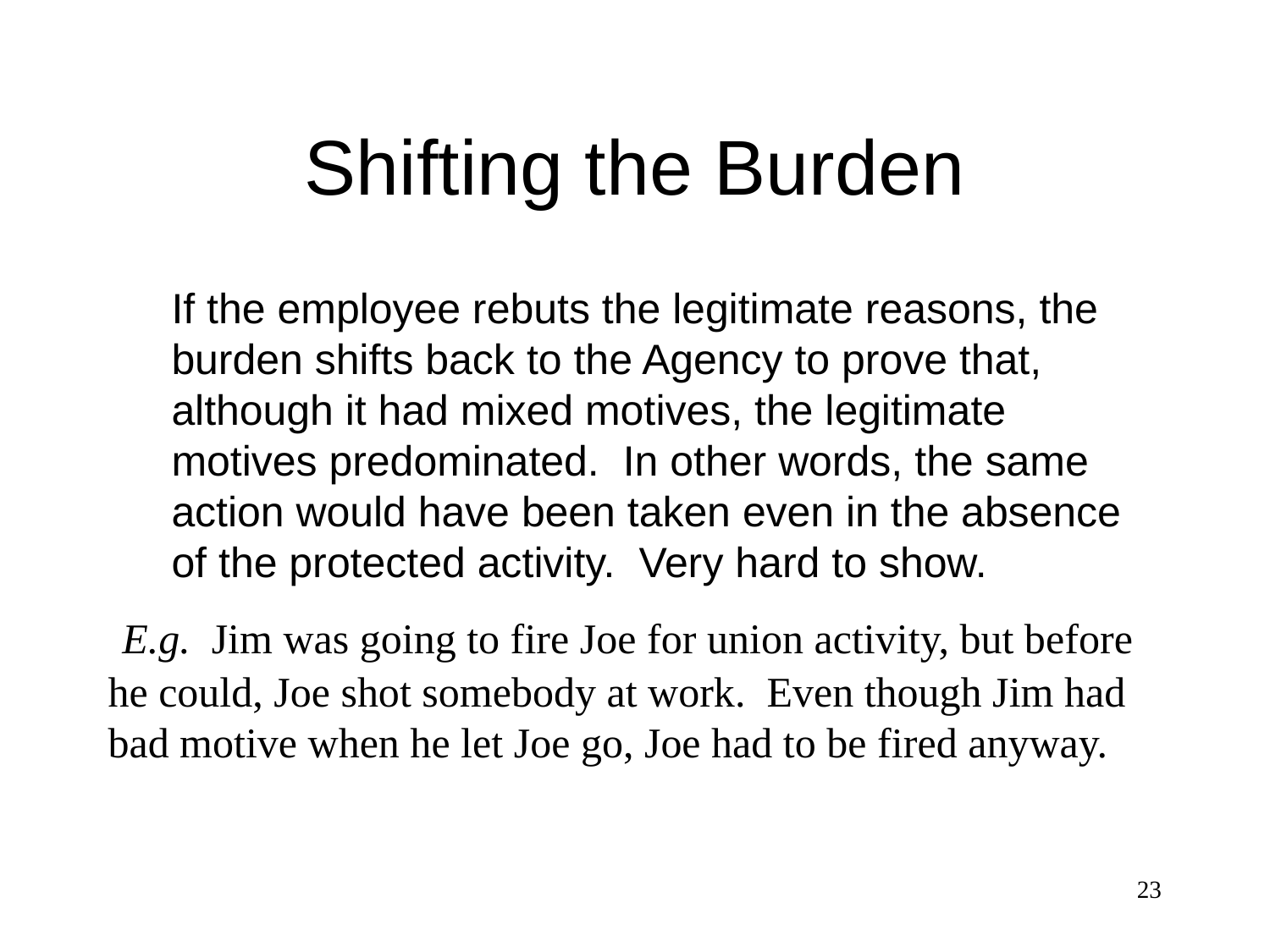

# Shifting the Burden
If the employee rebuts the legitimate reasons, the burden shifts back to the Agency to prove that, although it had mixed motives, the legitimate motives predominated.  In other words, the same action would have been taken even in the absence of the protected activity.  Very hard to show.
 E.g.  Jim was going to fire Joe for union activity, but before he could, Joe shot somebody at work.  Even though Jim had bad motive when he let Joe go, Joe had to be fired anyway.

23